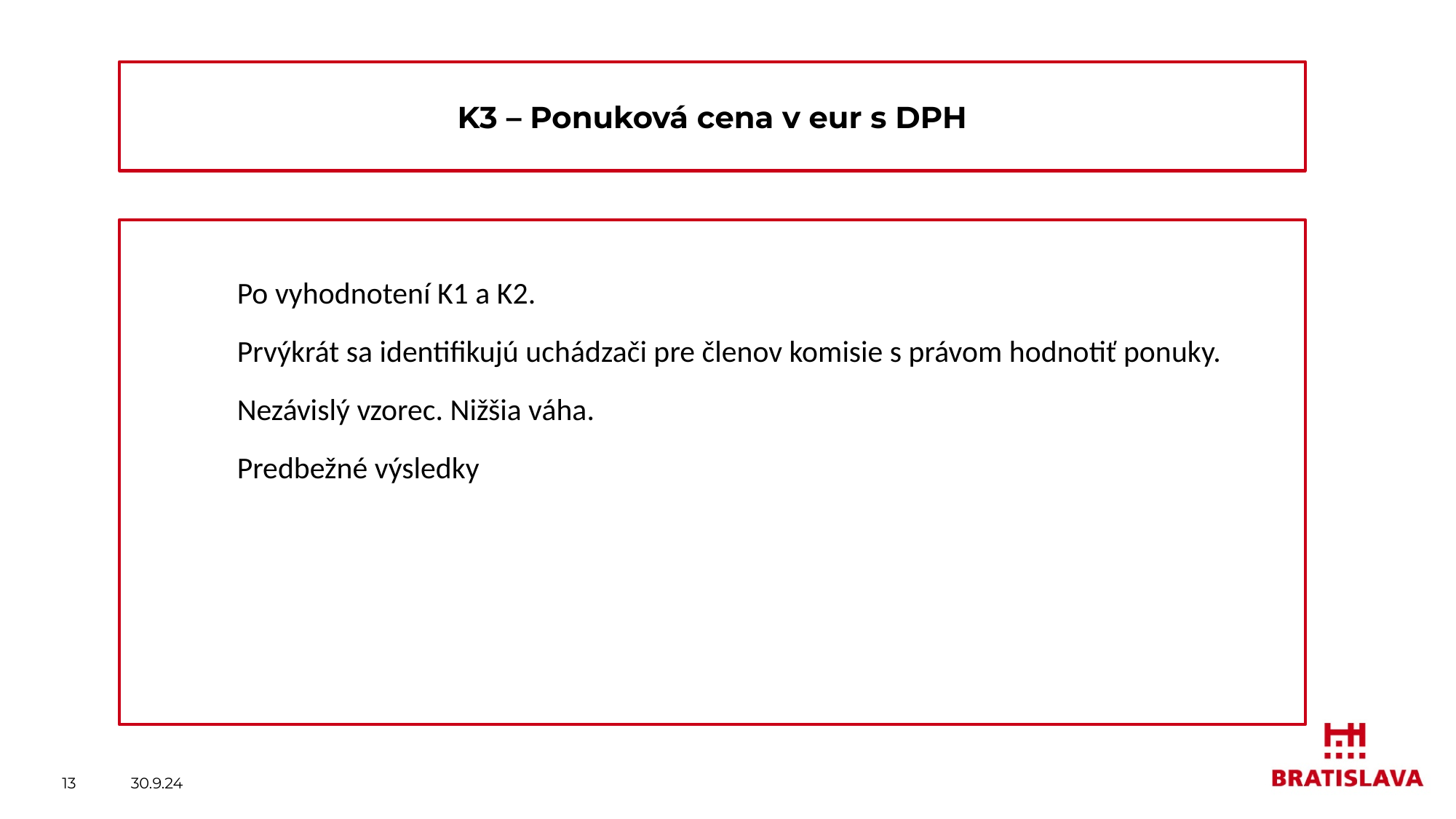

K3 – Ponuková cena v eur s DPH

	Po vyhodnotení K1 a K2.
	Prvýkrát sa identifikujú uchádzači pre členov komisie s právom hodnotiť ponuky.
	Nezávislý vzorec. Nižšia váha.
	Predbežné výsledky

13
30.9.24